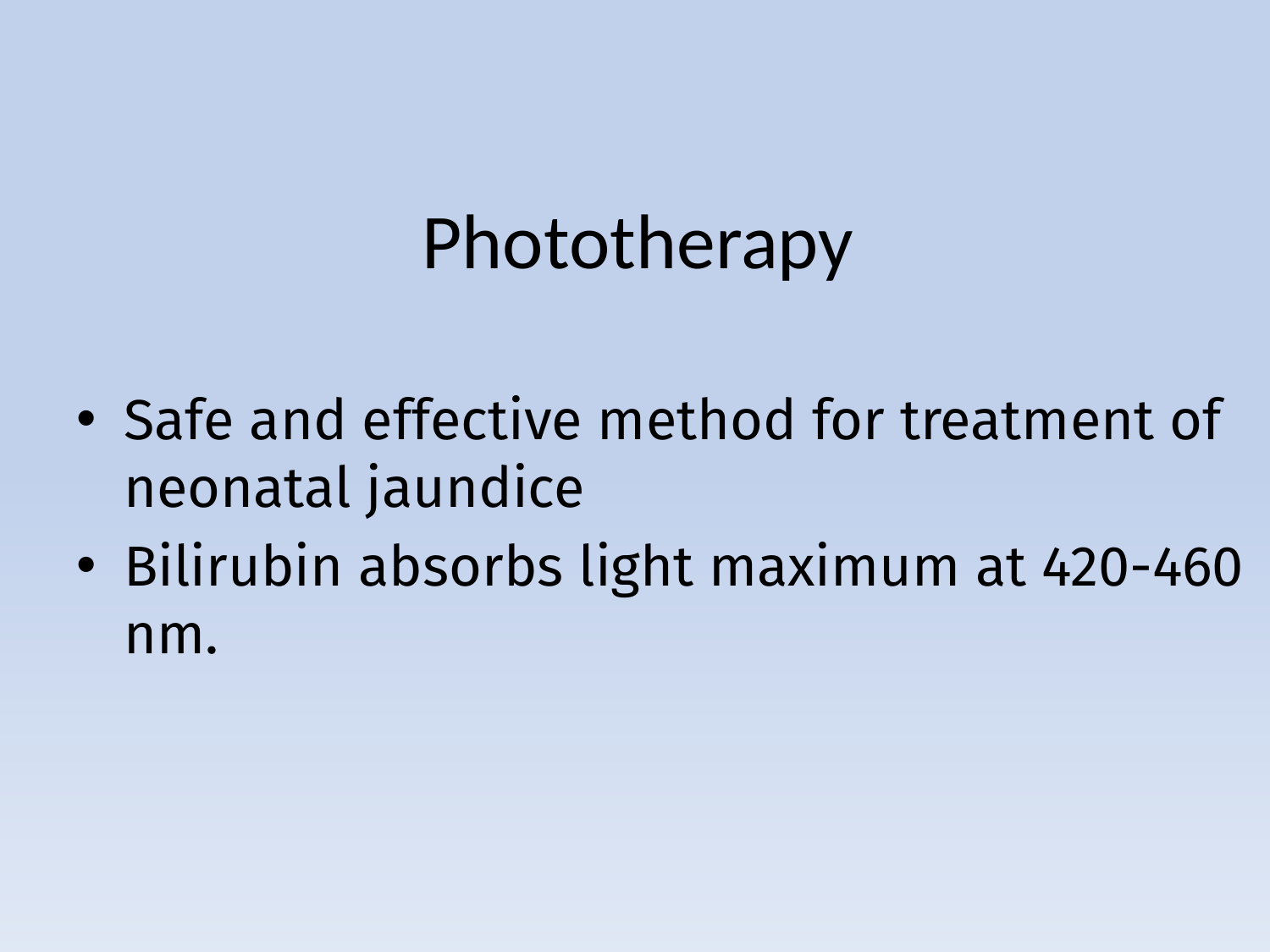

# Phototherapy
Safe and effective method for treatment of neonatal jaundice
Bilirubin absorbs light maximum at 420-460 nm.